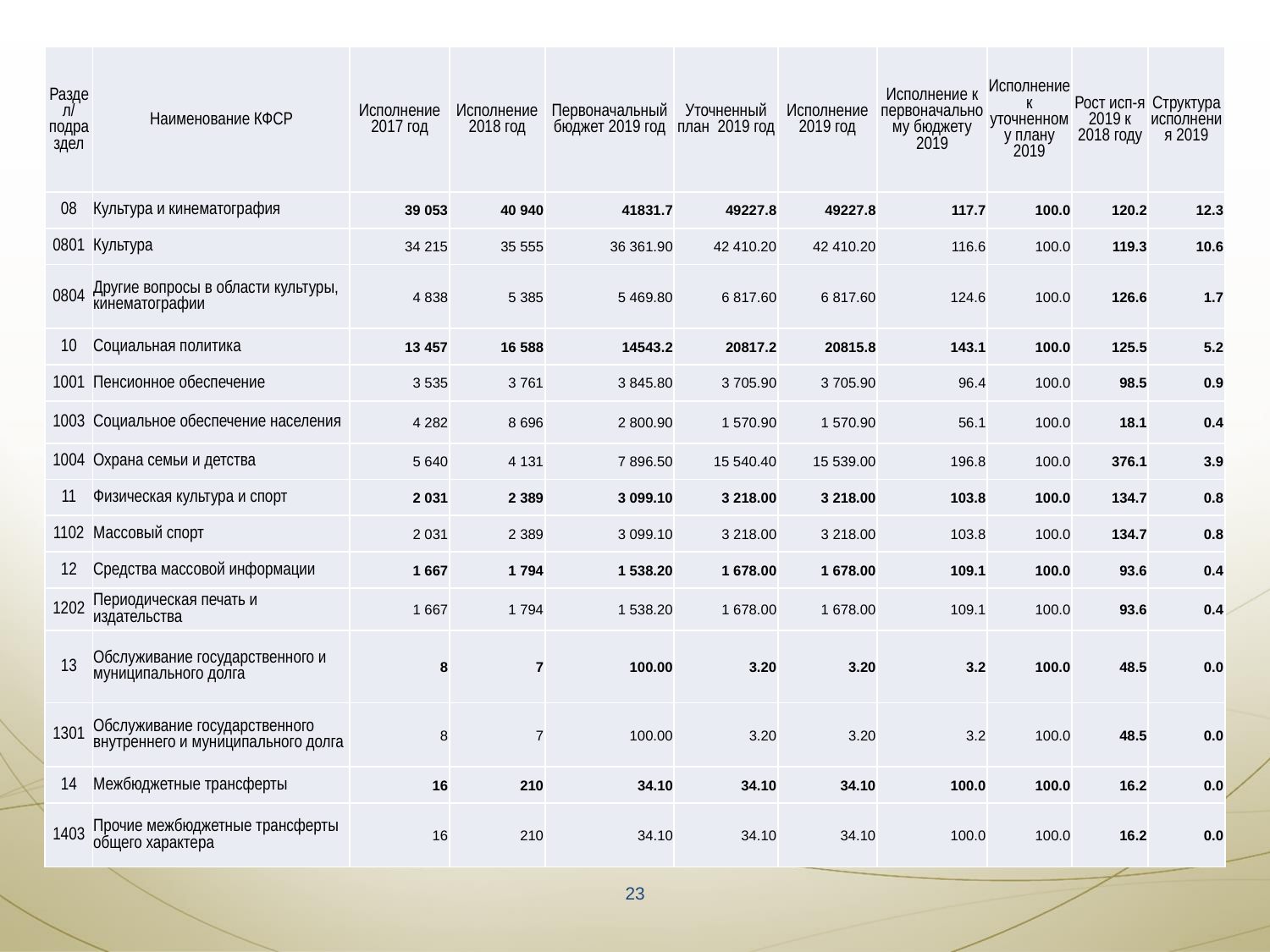

#
| Раздел/подраздел | Наименование КФСР | Исполнение 2017 год | Исполнение 2018 год | Первоначальный бюджет 2019 год | Уточненный план 2019 год | Исполнение 2019 год | Исполнение к первоначальному бюджету 2019 | Исполнение к уточненному плану 2019 | Рост исп-я 2019 к 2018 году | Структура исполнения 2019 |
| --- | --- | --- | --- | --- | --- | --- | --- | --- | --- | --- |
| 08 | Культура и кинематография | 39 053 | 40 940 | 41831.7 | 49227.8 | 49227.8 | 117.7 | 100.0 | 120.2 | 12.3 |
| 0801 | Культура | 34 215 | 35 555 | 36 361.90 | 42 410.20 | 42 410.20 | 116.6 | 100.0 | 119.3 | 10.6 |
| 0804 | Другие вопросы в области культуры, кинематографии | 4 838 | 5 385 | 5 469.80 | 6 817.60 | 6 817.60 | 124.6 | 100.0 | 126.6 | 1.7 |
| 10 | Социальная политика | 13 457 | 16 588 | 14543.2 | 20817.2 | 20815.8 | 143.1 | 100.0 | 125.5 | 5.2 |
| 1001 | Пенсионное обеспечение | 3 535 | 3 761 | 3 845.80 | 3 705.90 | 3 705.90 | 96.4 | 100.0 | 98.5 | 0.9 |
| 1003 | Социальное обеспечение населения | 4 282 | 8 696 | 2 800.90 | 1 570.90 | 1 570.90 | 56.1 | 100.0 | 18.1 | 0.4 |
| 1004 | Охрана семьи и детства | 5 640 | 4 131 | 7 896.50 | 15 540.40 | 15 539.00 | 196.8 | 100.0 | 376.1 | 3.9 |
| 11 | Физическая культура и спорт | 2 031 | 2 389 | 3 099.10 | 3 218.00 | 3 218.00 | 103.8 | 100.0 | 134.7 | 0.8 |
| 1102 | Массовый спорт | 2 031 | 2 389 | 3 099.10 | 3 218.00 | 3 218.00 | 103.8 | 100.0 | 134.7 | 0.8 |
| 12 | Средства массовой информации | 1 667 | 1 794 | 1 538.20 | 1 678.00 | 1 678.00 | 109.1 | 100.0 | 93.6 | 0.4 |
| 1202 | Периодическая печать и издательства | 1 667 | 1 794 | 1 538.20 | 1 678.00 | 1 678.00 | 109.1 | 100.0 | 93.6 | 0.4 |
| 13 | Обслуживание государственного и муниципального долга | 8 | 7 | 100.00 | 3.20 | 3.20 | 3.2 | 100.0 | 48.5 | 0.0 |
| 1301 | Обслуживание государственного внутреннего и муниципального долга | 8 | 7 | 100.00 | 3.20 | 3.20 | 3.2 | 100.0 | 48.5 | 0.0 |
| 14 | Межбюджетные трансферты | 16 | 210 | 34.10 | 34.10 | 34.10 | 100.0 | 100.0 | 16.2 | 0.0 |
| 1403 | Прочие межбюджетные трансферты общего характера | 16 | 210 | 34.10 | 34.10 | 34.10 | 100.0 | 100.0 | 16.2 | 0.0 |

23